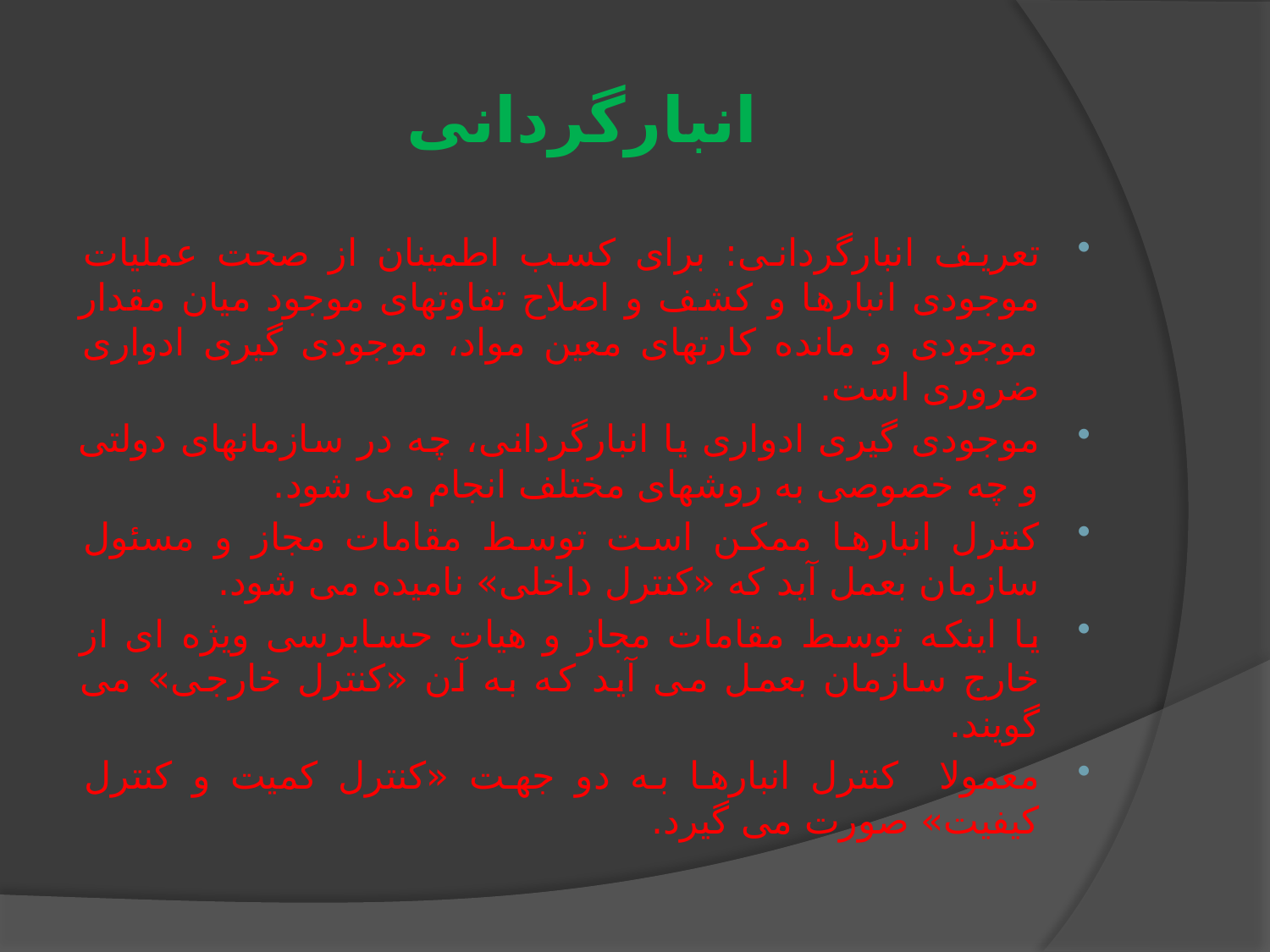

# انبارگردانی
تعریف انبارگردانی: برای کسب اطمینان از صحت عملیات موجودی انبارها و کشف و اصلاح تفاوتهای موجود میان مقدار موجودی و مانده کارتهای معین مواد، موجودی گیری ادواری ضروری است.
موجودی گیری ادواری یا انبارگردانی، چه در سازمانهای دولتی و چه خصوصی به روشهای مختلف انجام می شود.
کنترل انبارها ممکن است توسط مقامات مجاز و مسئول سازمان بعمل آید که «کنترل داخلی» نامیده می شود.
یا اینکه توسط مقامات مجاز و هیات حسابرسی ویژه ای از خارج سازمان بعمل می آید که به آن «کنترل خارجی» می گویند.
معمولا  کنترل انبارها به دو جهت «کنترل کمیت و کنترل کیفیت» صورت می گیرد.